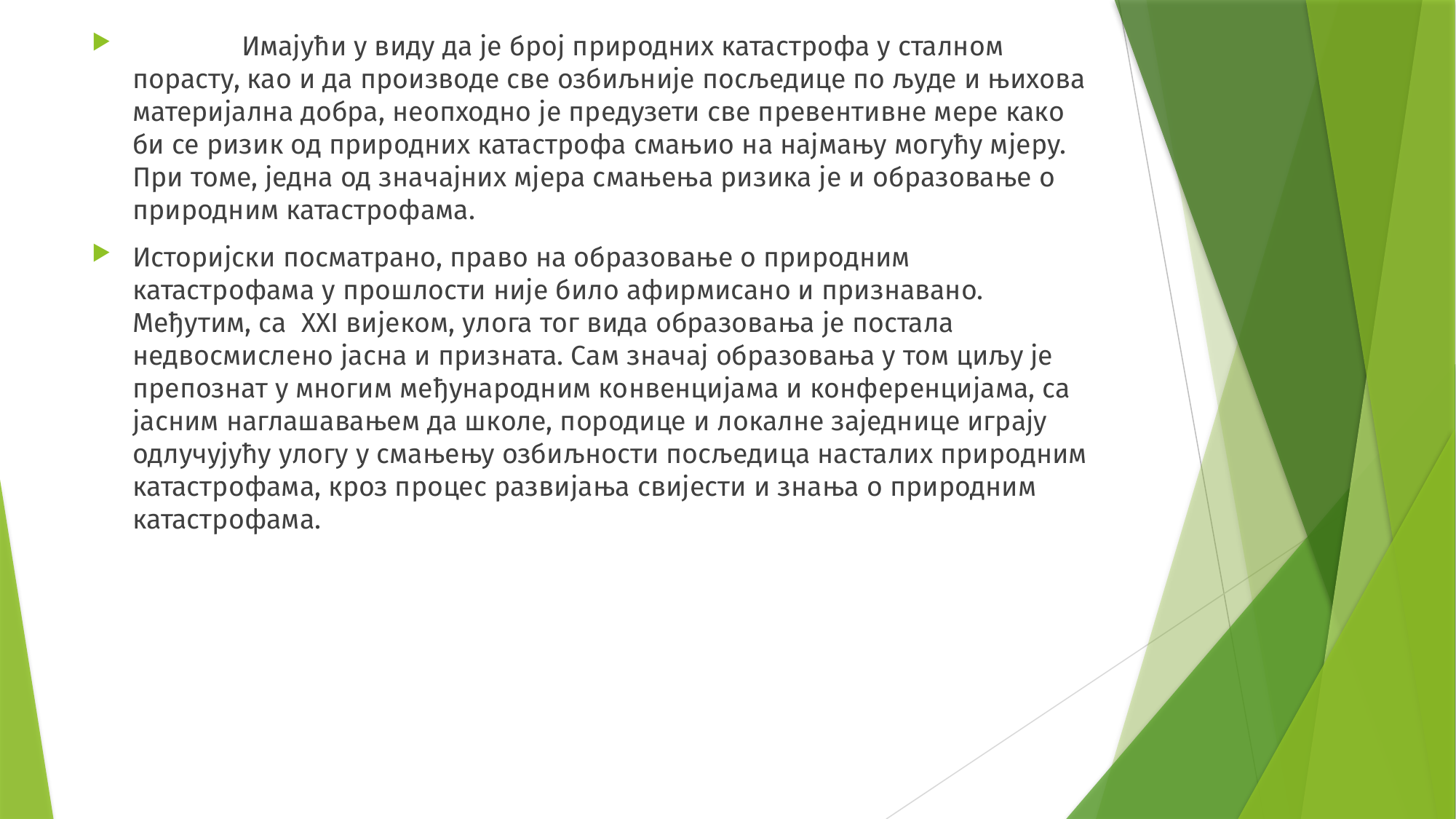

Имајући у виду да је број природних катастрофа у сталном порасту, као и да производе све озбиљније посљедице по људе и њихова материјална добра, неопходно је предузети све превентивне мере како би се ризик од природних катастрофа смањио на најмању могућу мјеру. При томе, једна од значајних мјера смањења ризика је и образовање о природним катастрофама.
Историјски посматрано, право на образовање о природним катастрофама у прошлости није било афирмисано и признавано. Међутим, са  XXI вијеком, улога тог вида образовања је постала недвосмислено јасна и призната. Сам значај образовања у том циљу је препознат у многим међународним конвенцијама и конференцијама, са јасним наглашавањем да школе, породице и локалне заједнице играју одлучујућу улогу у смањењу озбиљности посљедица насталих природним катастрофама, кроз процес развијања свијести и знања о природним катастрофама.